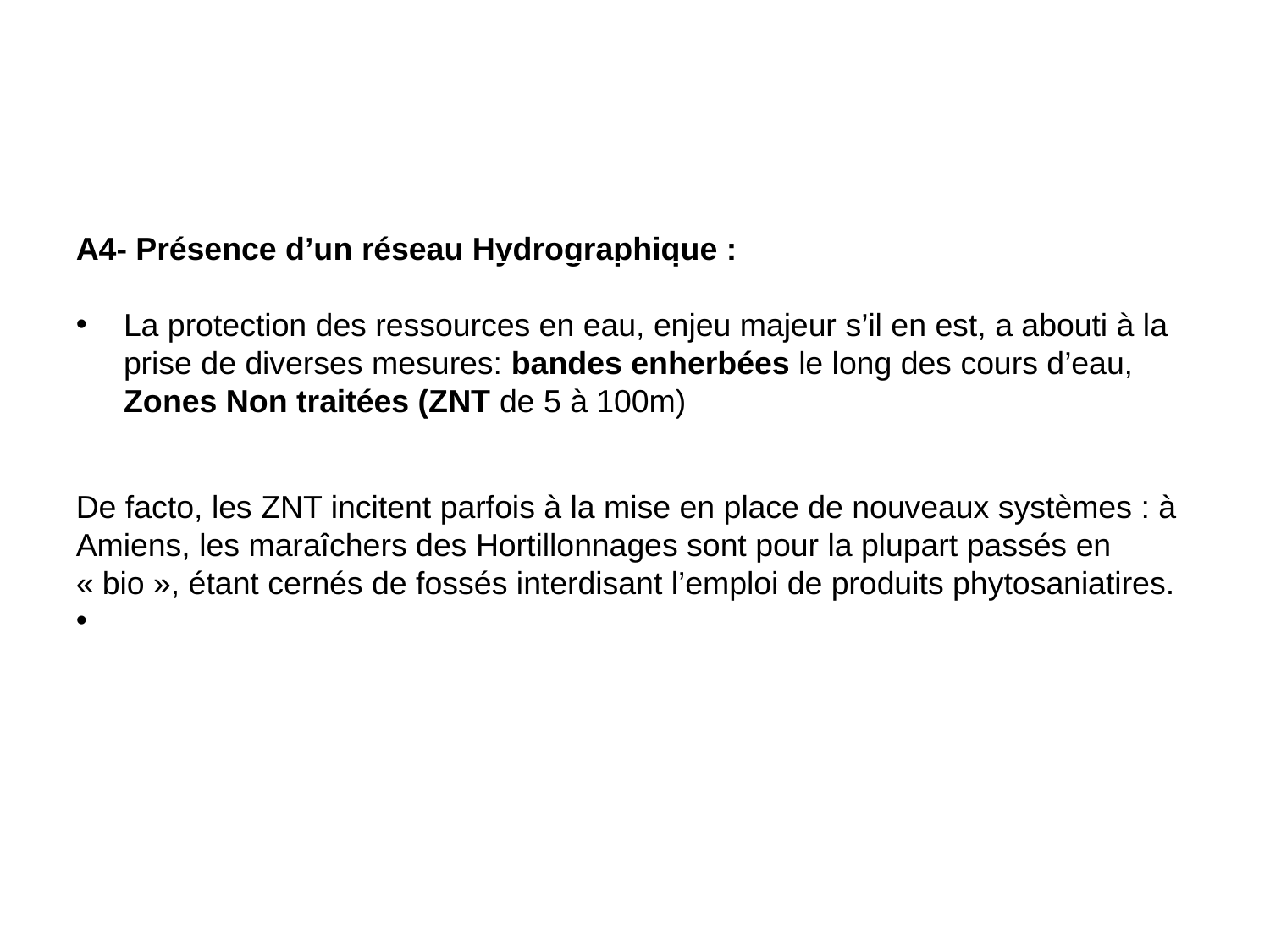

A4- Présence d’un réseau Hydrographique :

La protection des ressources en eau, enjeu majeur s’il en est, a abouti à la prise de diverses mesures: bandes enherbées le long des cours d’eau, Zones Non traitées (ZNT de 5 à 100m)

De facto, les ZNT incitent parfois à la mise en place de nouveaux systèmes : à Amiens, les maraîchers des Hortillonnages sont pour la plupart passés en « bio », étant cernés de fossés interdisant l’emploi de produits phytosaniatires.